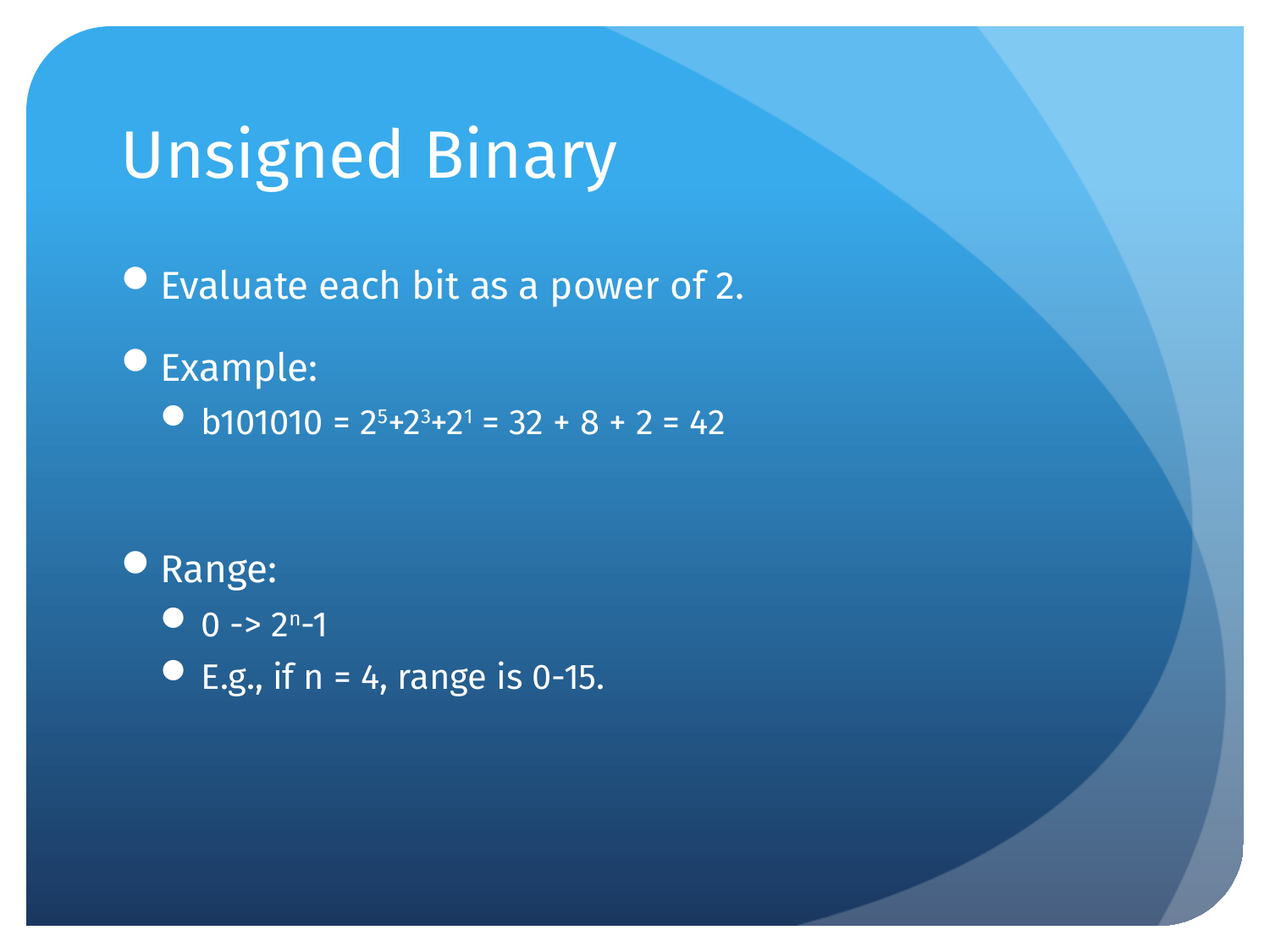

# Unsigned Binary
Evaluate each bit as a power of 2.
Example:
b101010 = 25+23+21 = 32 + 8 + 2 = 42

Range:
0 -> 2n-1
E.g., if n = 4, range is 0-15.